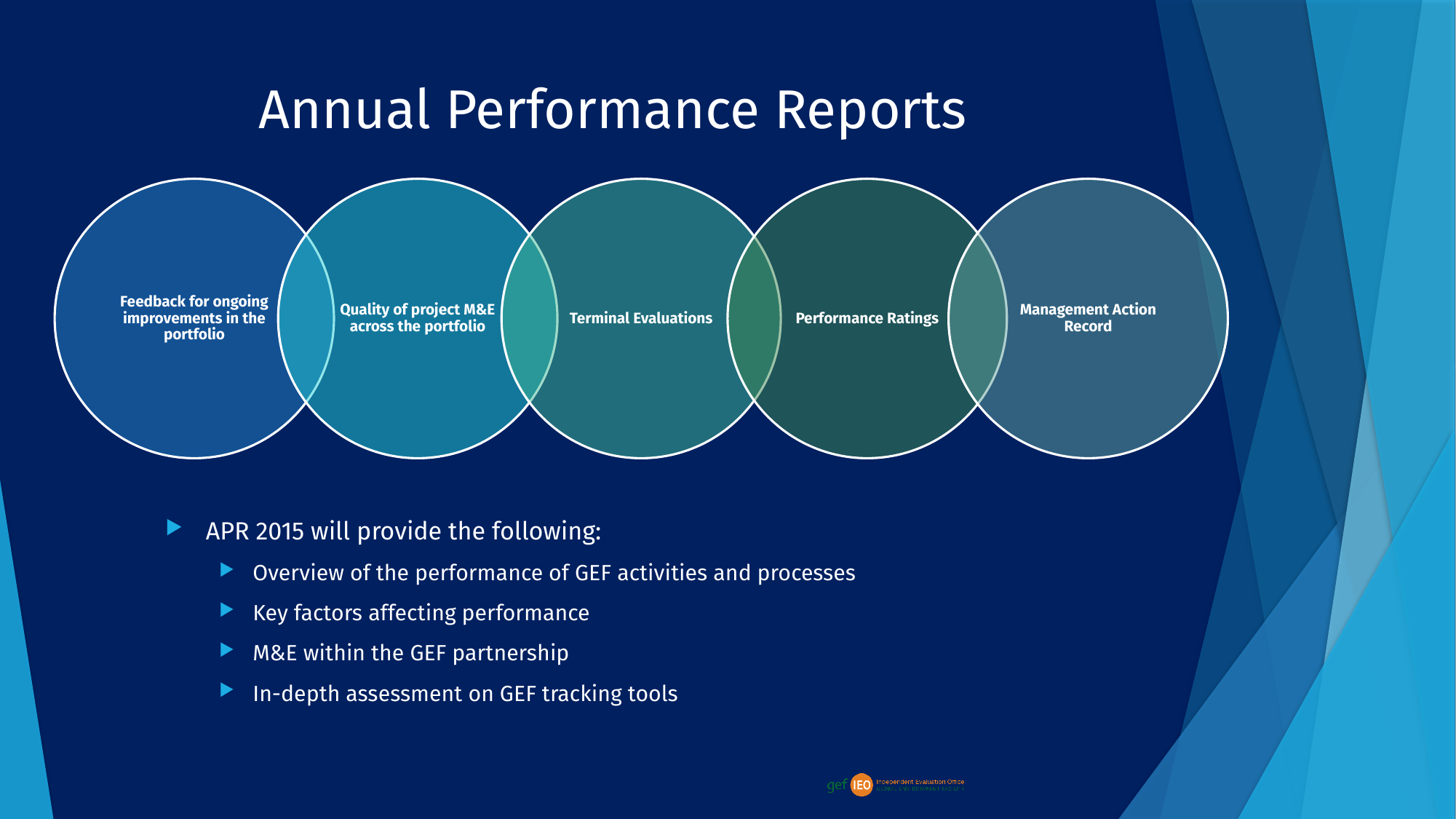

# Annual Performance Reports
Feedback for ongoing improvements in the portfolio
Quality of project M&E across the portfolio
Terminal Evaluations
Performance Ratings
Management Action Record
APR 2015 will provide the following:
Overview of the performance of GEF activities and processes
Key factors affecting performance
M&E within the GEF partnership
In-depth assessment on GEF tracking tools